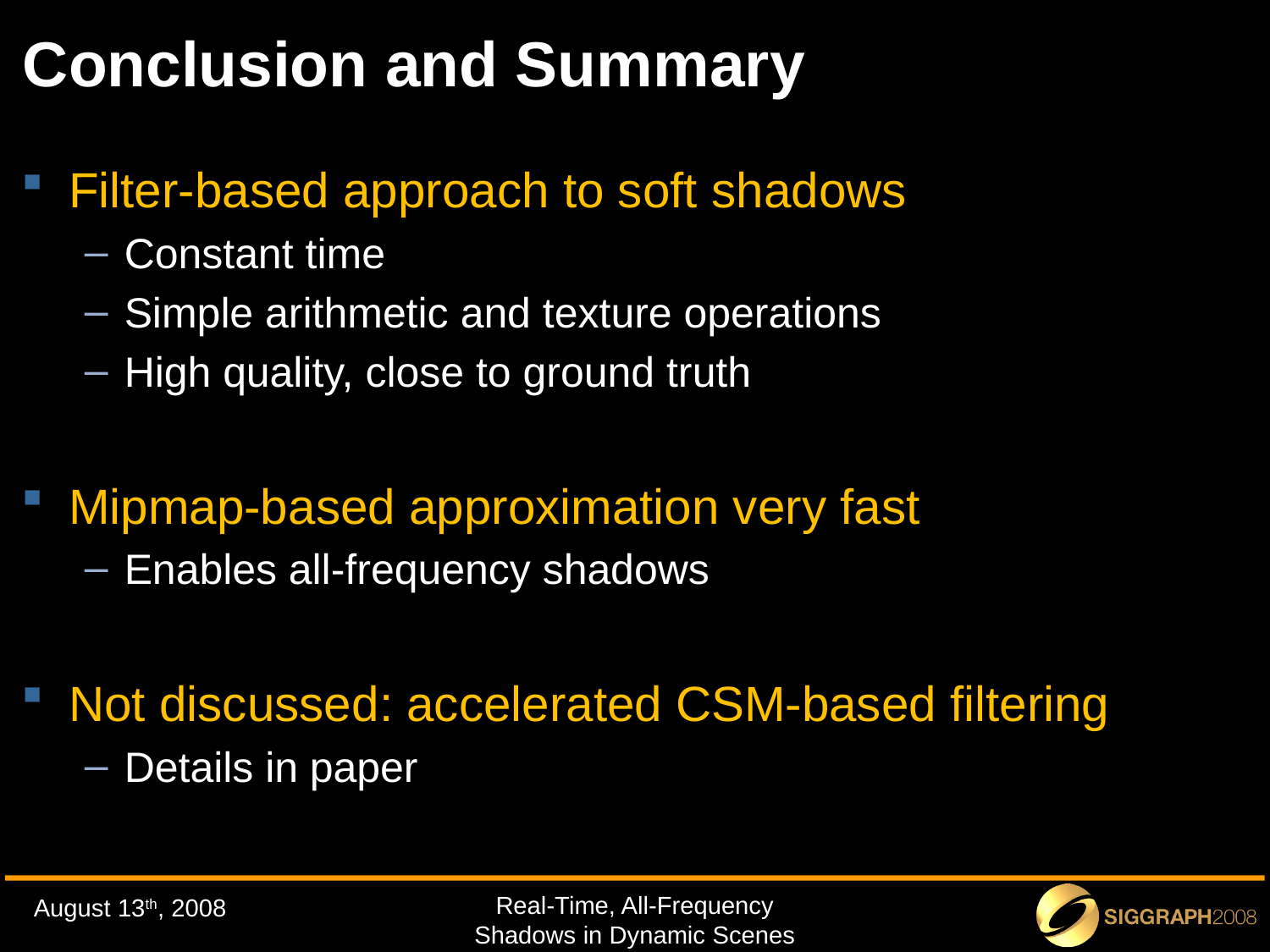

# Conclusion and Summary
Filter-based approach to soft shadows
Constant time
Simple arithmetic and texture operations
High quality, close to ground truth

Mipmap-based approximation very fast
Enables all-frequency shadows

Not discussed: accelerated CSM-based filtering
Details in paper